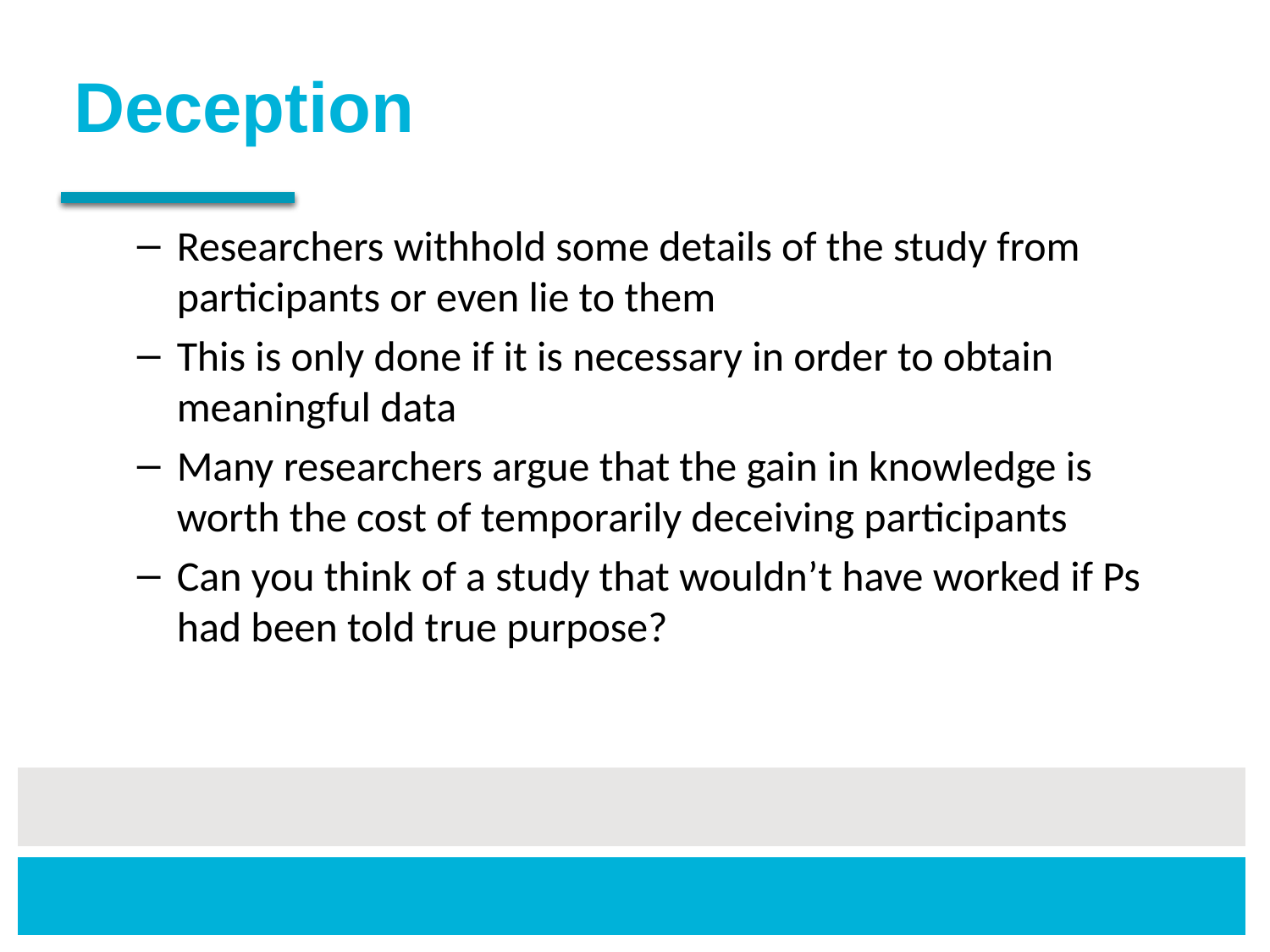

# Deception
Researchers withhold some details of the study from participants or even lie to them
This is only done if it is necessary in order to obtain meaningful data
Many researchers argue that the gain in knowledge is worth the cost of temporarily deceiving participants
Can you think of a study that wouldn’t have worked if Ps had been told true purpose?